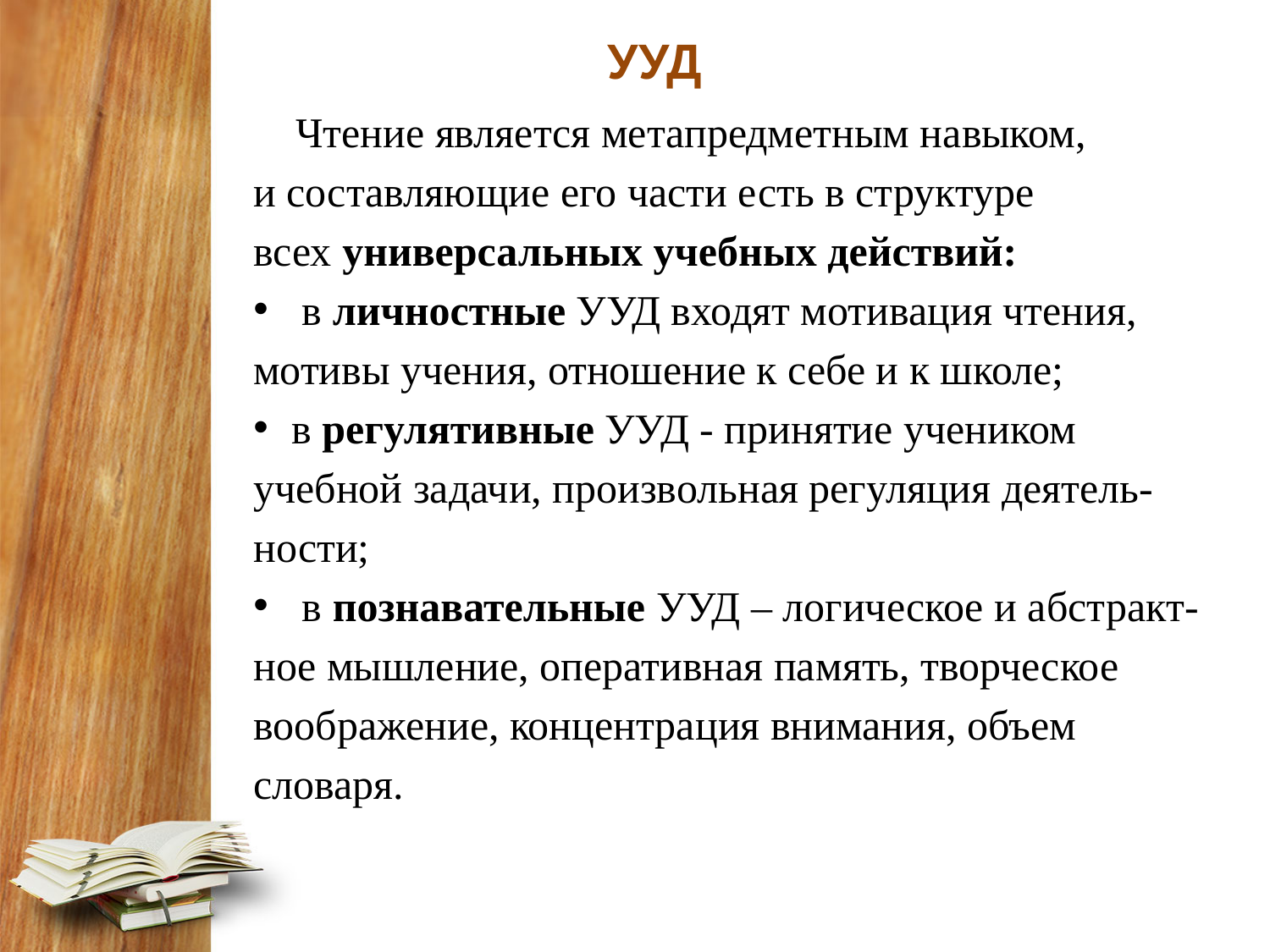

УУД
    Чтение является метапредметным навыком,
и составляющие его части есть в структуре
всех универсальных учебных действий:
 в личностные УУД входят мотивация чтения,
мотивы учения, отношение к себе и к школе;
в регулятивные УУД - принятие учеником
учебной задачи, произвольная регуляция деятель-
ности;
 в познавательные УУД – логическое и абстракт-
ное мышление, оперативная память, творческое
воображение, концентрация внимания, объем
словаря.